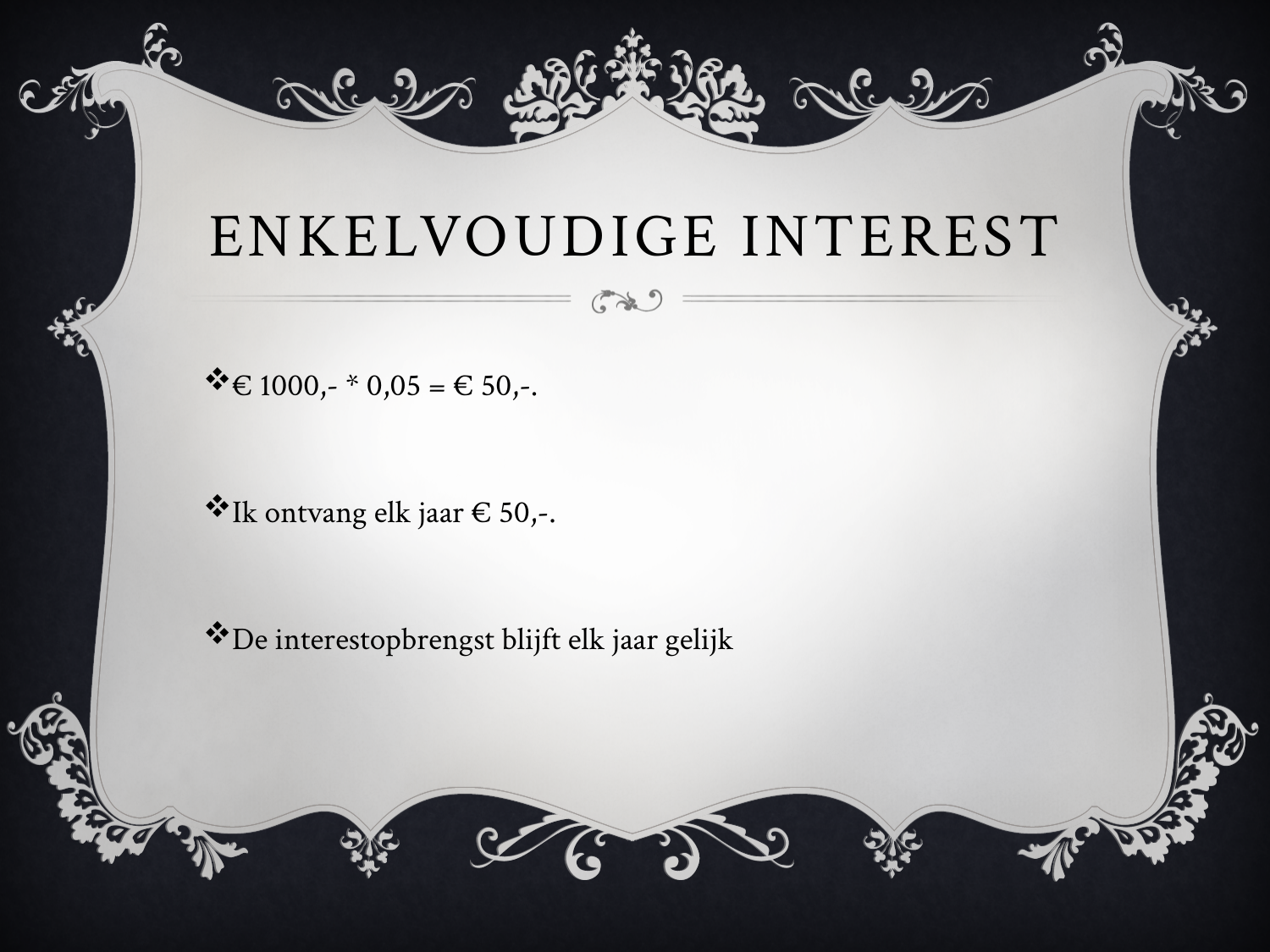

# Enkelvoudige interest
€ 1000,- * 0,05 = € 50,-.

Ik ontvang elk jaar € 50,-.

De interestopbrengst blijft elk jaar gelijk